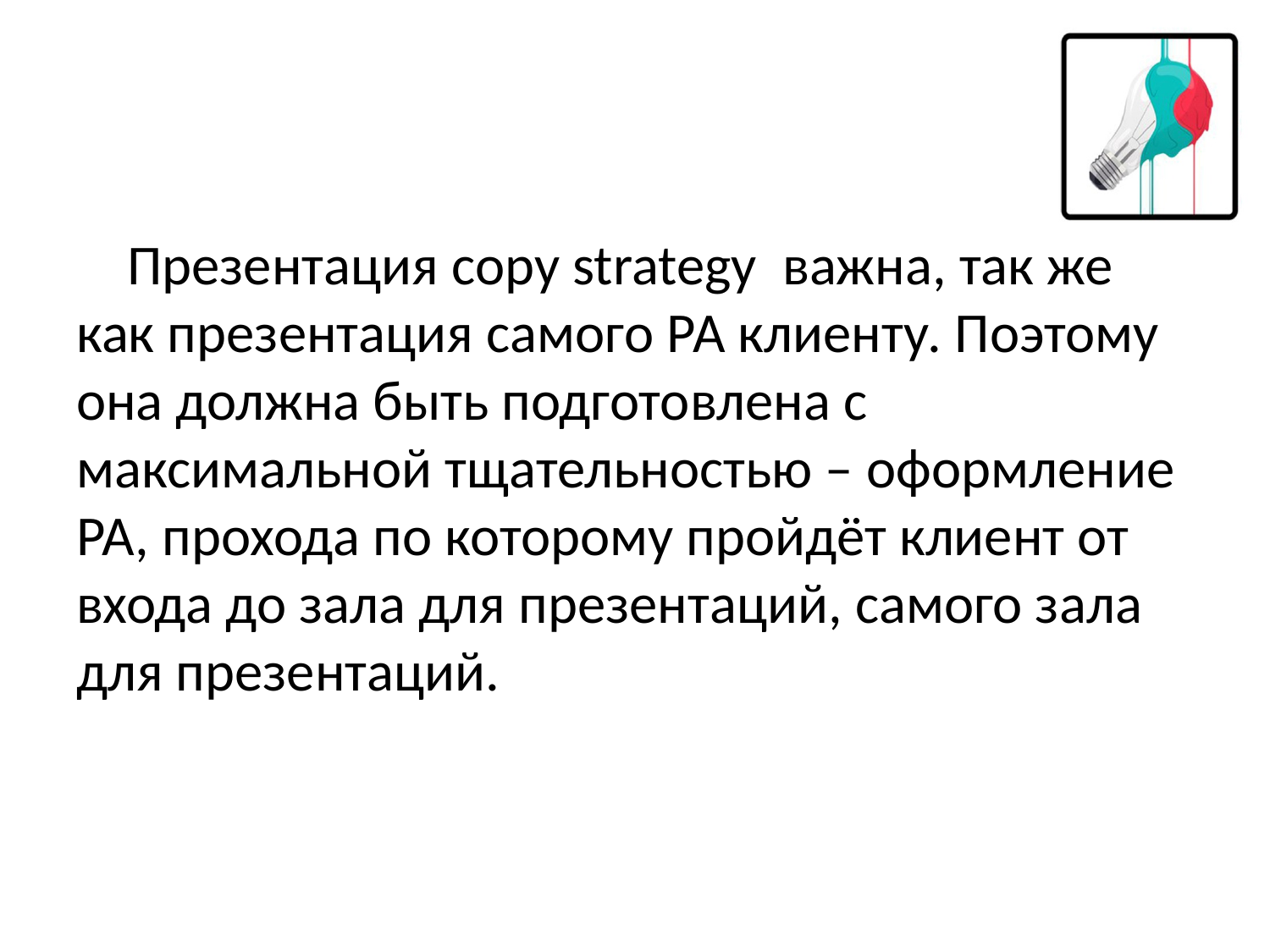

Презентация copy strategy  важна, так же как презентация самого РА клиенту. Поэтому она должна быть подготовлена с максимальной тщательностью – оформление РА, прохода по которому пройдёт клиент от входа до зала для презентаций, самого зала для презентаций.